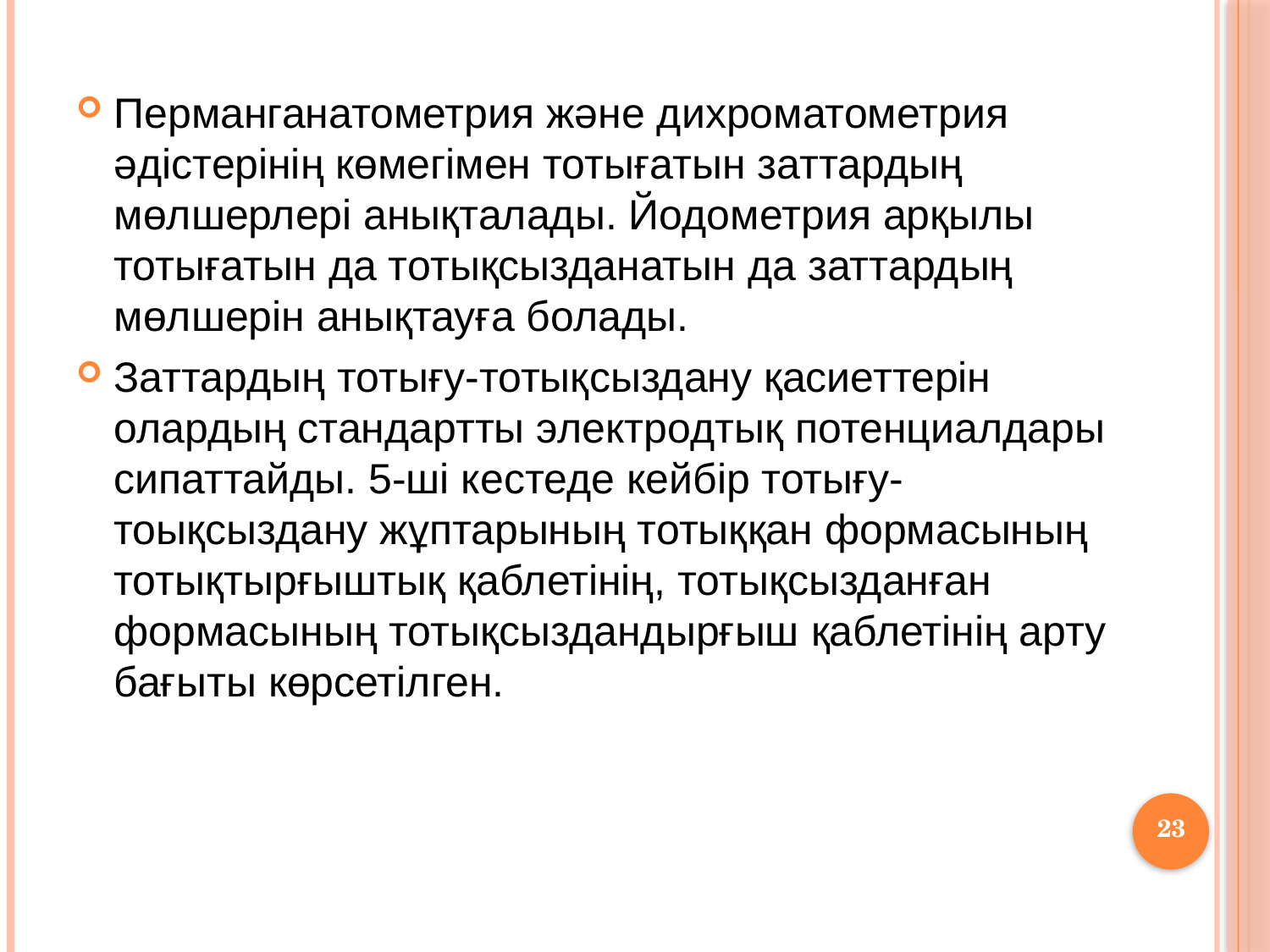

Перманганатометрия және дихроматометрия әдістерінің көмегімен тотығатын заттардың мөлшерлері анықталады. Йодометрия арқылы тотығатын да тотықсызданатын да заттардың мөлшерін анықтауға болады.
Заттардың тотығу-тотықсыздану қасиеттерін олардың стандартты электродтық потенциалдары сипаттайды. 5-ші кестеде кейбір тотығу-тоықсыздану жұптарының тотыққан формасының тотықтырғыштық қаблетінің, тотықсызданған формасының тотықсыздандырғыш қаблетінің арту бағыты көрсетілген.

23